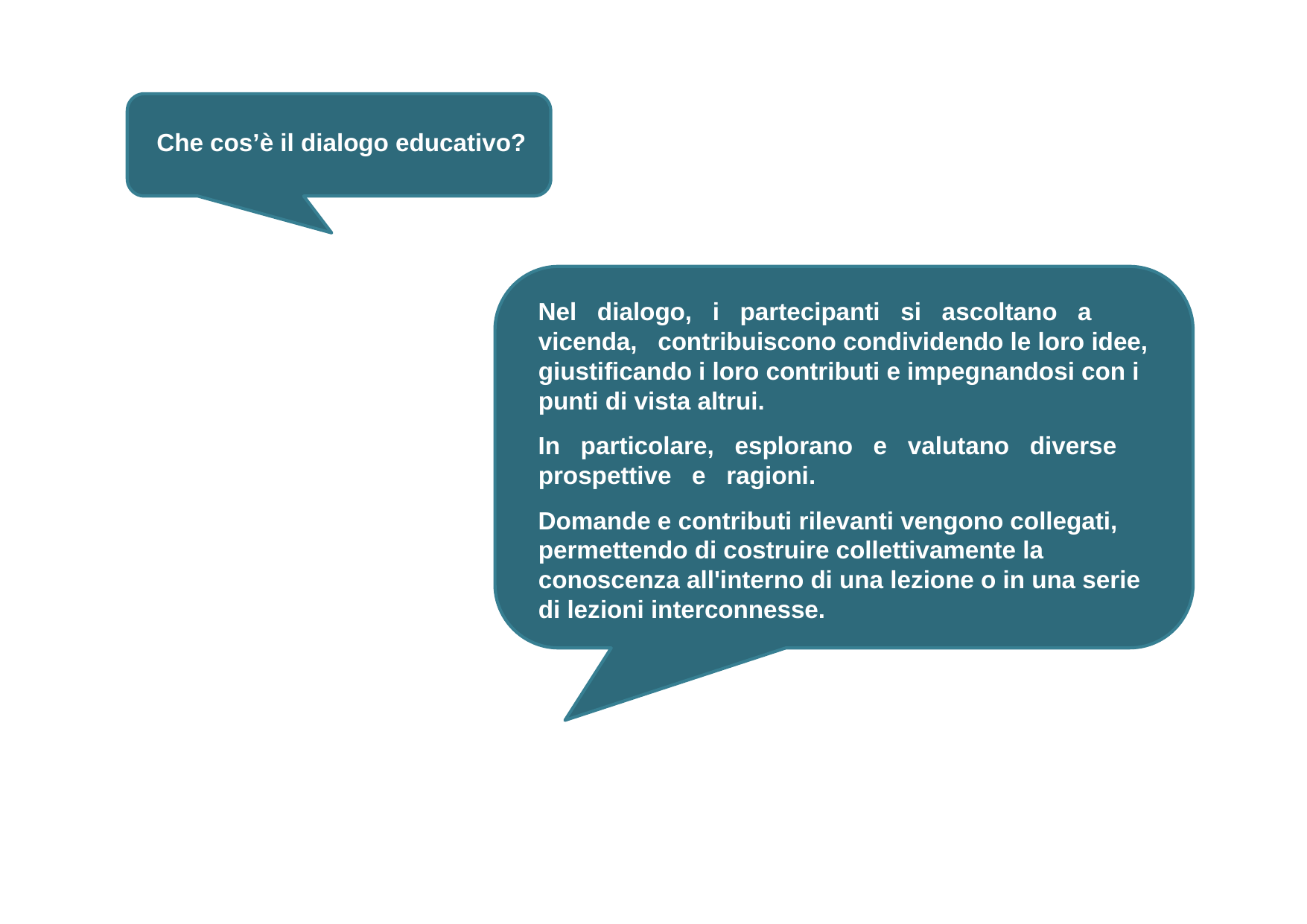

Che cos’è il dialogo educativo?

Nel   dialogo,   i   partecipanti   si   ascoltano   a   vicenda,   contribuiscono condividendo le loro idee, giustificando i loro contributi e impegnandosi con i punti di vista altrui.
In   particolare,   esplorano   e   valutano   diverse   prospettive   e   ragioni.
Domande e contributi rilevanti vengono collegati, permettendo di costruire collettivamente la conoscenza all'interno di una lezione o in una serie di lezioni interconnesse.